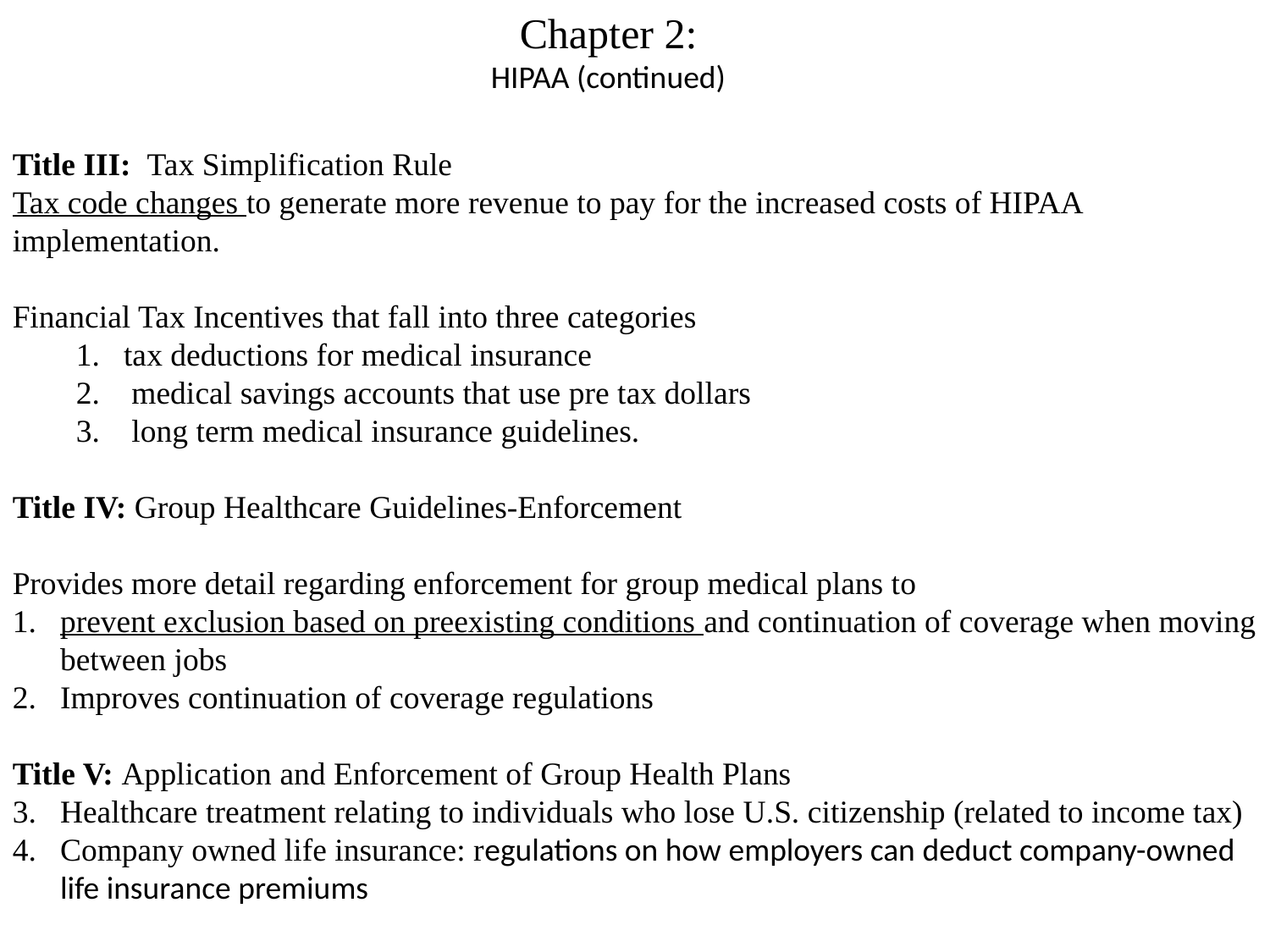

Chapter 2:
HIPAA (continued)
Title III:  Tax Simplification Rule
Tax code changes to generate more revenue to pay for the increased costs of HIPAA implementation.

Financial Tax Incentives that fall into three categories
tax deductions for medical insurance
 medical savings accounts that use pre tax dollars
 long term medical insurance guidelines.

Title IV: Group Healthcare Guidelines-Enforcement

Provides more detail regarding enforcement for group medical plans to
prevent exclusion based on preexisting conditions and continuation of coverage when moving between jobs
Improves continuation of coverage regulations

Title V: Application and Enforcement of Group Health Plans
Healthcare treatment relating to individuals who lose U.S. citizenship (related to income tax)
Company owned life insurance: regulations on how employers can deduct company-owned life insurance premiums